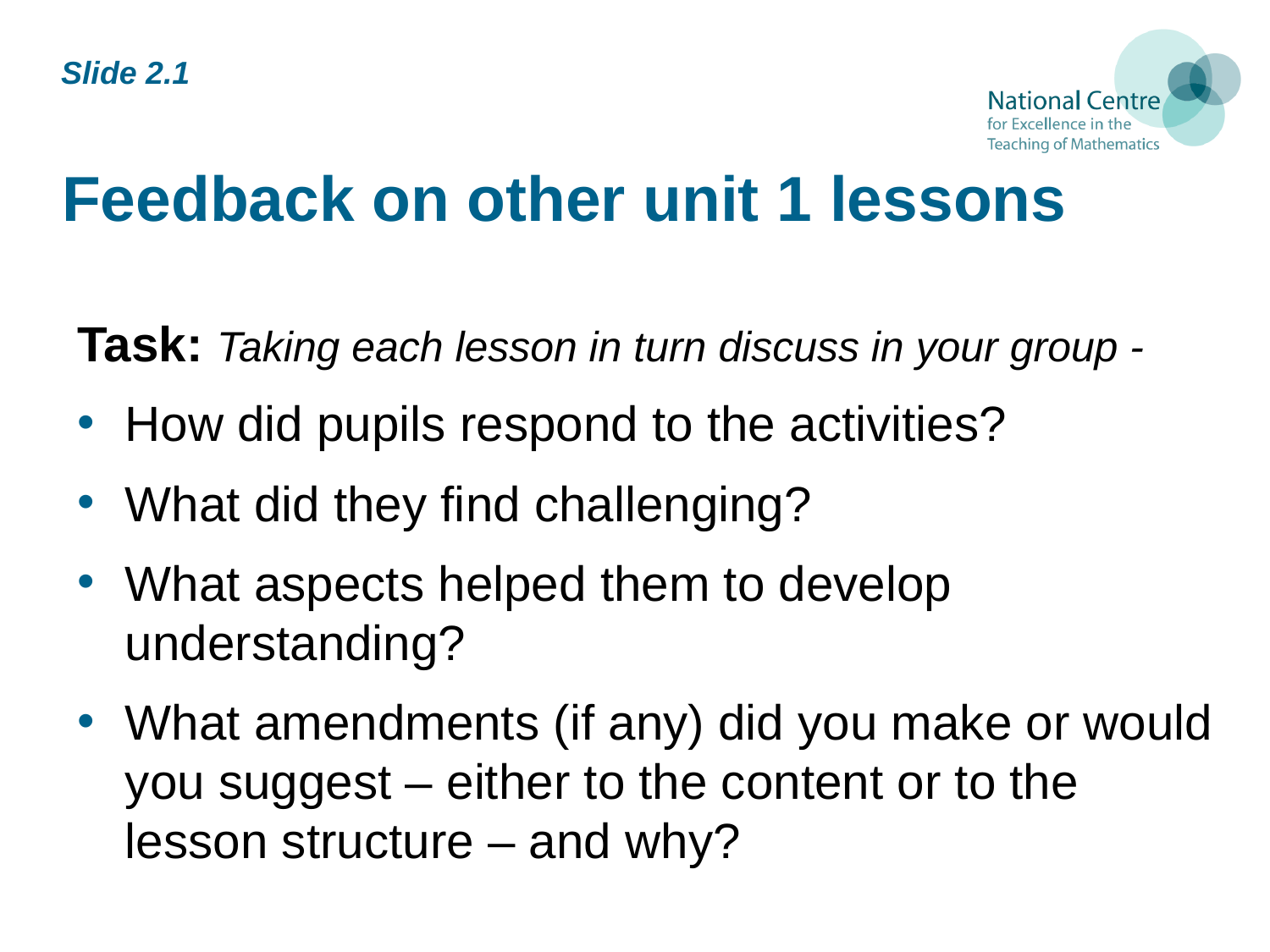

Slide 2.1
# Feedback on other unit 1 lessons
Task: Taking each lesson in turn discuss in your group -
How did pupils respond to the activities?
What did they find challenging?
What aspects helped them to develop understanding?
What amendments (if any) did you make or would you suggest – either to the content or to the lesson structure – and why?